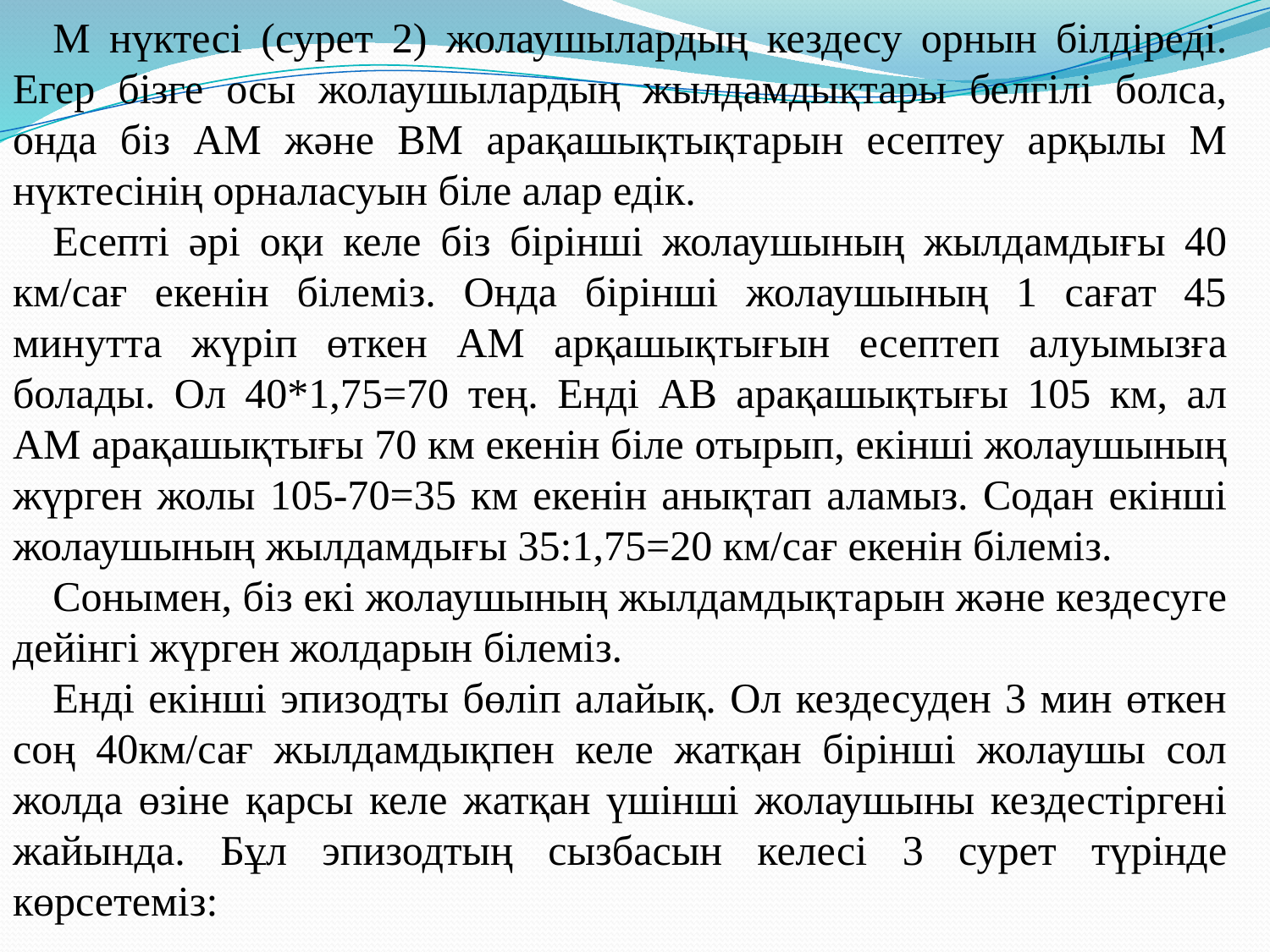

М нүктесі (сурет 2) жолаушылардың кездесу орнын білдіреді. Егер бізге осы жолаушылардың жылдамдықтары белгілі болса, онда біз АМ және ВМ арақашықтықтарын есептеу арқылы М нүктесінің орналасуын біле алар едік.
Есепті әрі оқи келе біз бірінші жолаушының жылдамдығы 40 км/сағ екенін білеміз. Онда бірінші жолаушының 1 сағат 45 минутта жүріп өткен АМ арқашықтығын есептеп алуымызға болады. Ол 40*1,75=70 тең. Енді АВ арақашықтығы 105 км, ал АМ арақашықтығы 70 км екенін біле отырып, екінші жолаушының жүрген жолы 105-70=35 км екенін анықтап аламыз. Содан екінші жолаушының жылдамдығы 35:1,75=20 км/сағ екенін білеміз.
Сонымен, біз екі жолаушының жылдамдықтарын және кездесуге дейінгі жүрген жолдарын білеміз.
Енді екінші эпизодты бөліп алайық. Ол кездесуден 3 мин өткен соң 40км/сағ жылдамдықпен келе жатқан бірінші жолаушы сол жолда өзіне қарсы келе жатқан үшінші жолаушыны кездестіргені жайында. Бұл эпизодтың сызбасын келесі 3 сурет түрінде көрсетеміз: